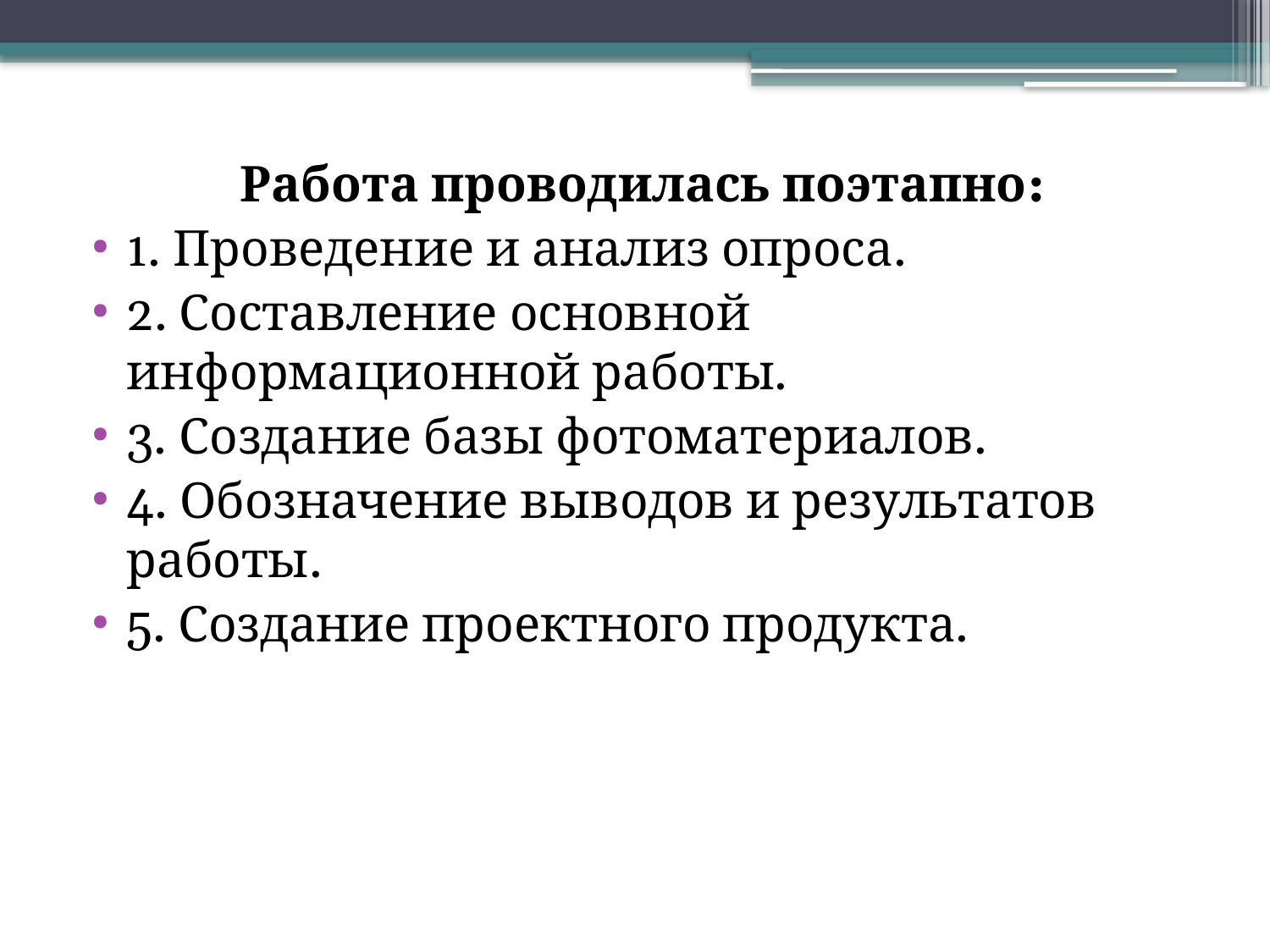

Работа проводилась поэтапно:
1. Проведение и анализ опроса.
2. Составление основной информационной работы.
3. Создание базы фотоматериалов.
4. Обозначение выводов и результатов работы.
5. Создание проектного продукта.